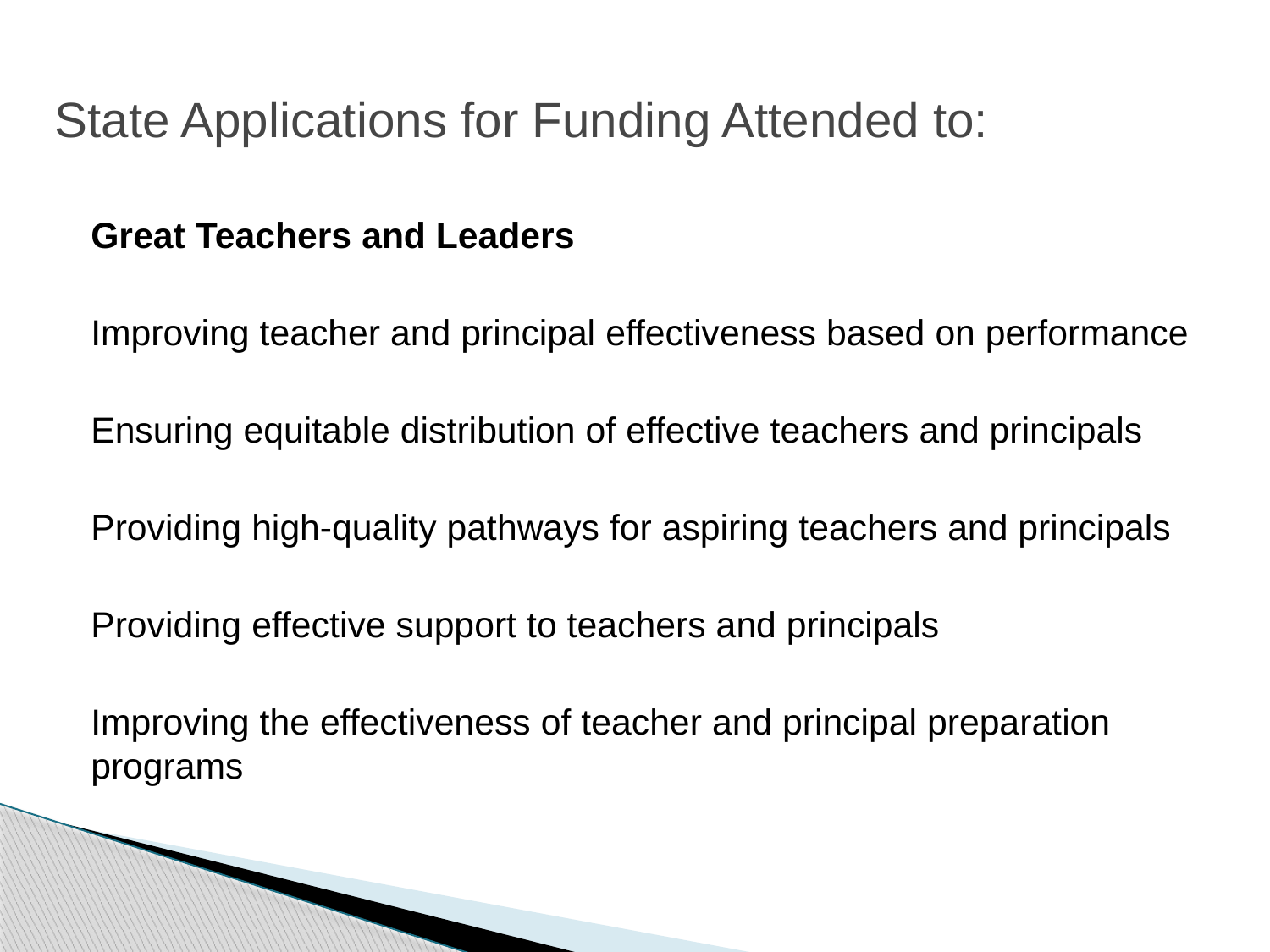

# State Applications for Funding Attended to:
Great Teachers and Leaders

Improving teacher and principal effectiveness based on performance

Ensuring equitable distribution of effective teachers and principals

Providing high-quality pathways for aspiring teachers and principals

Providing effective support to teachers and principals

Improving the effectiveness of teacher and principal preparation programs